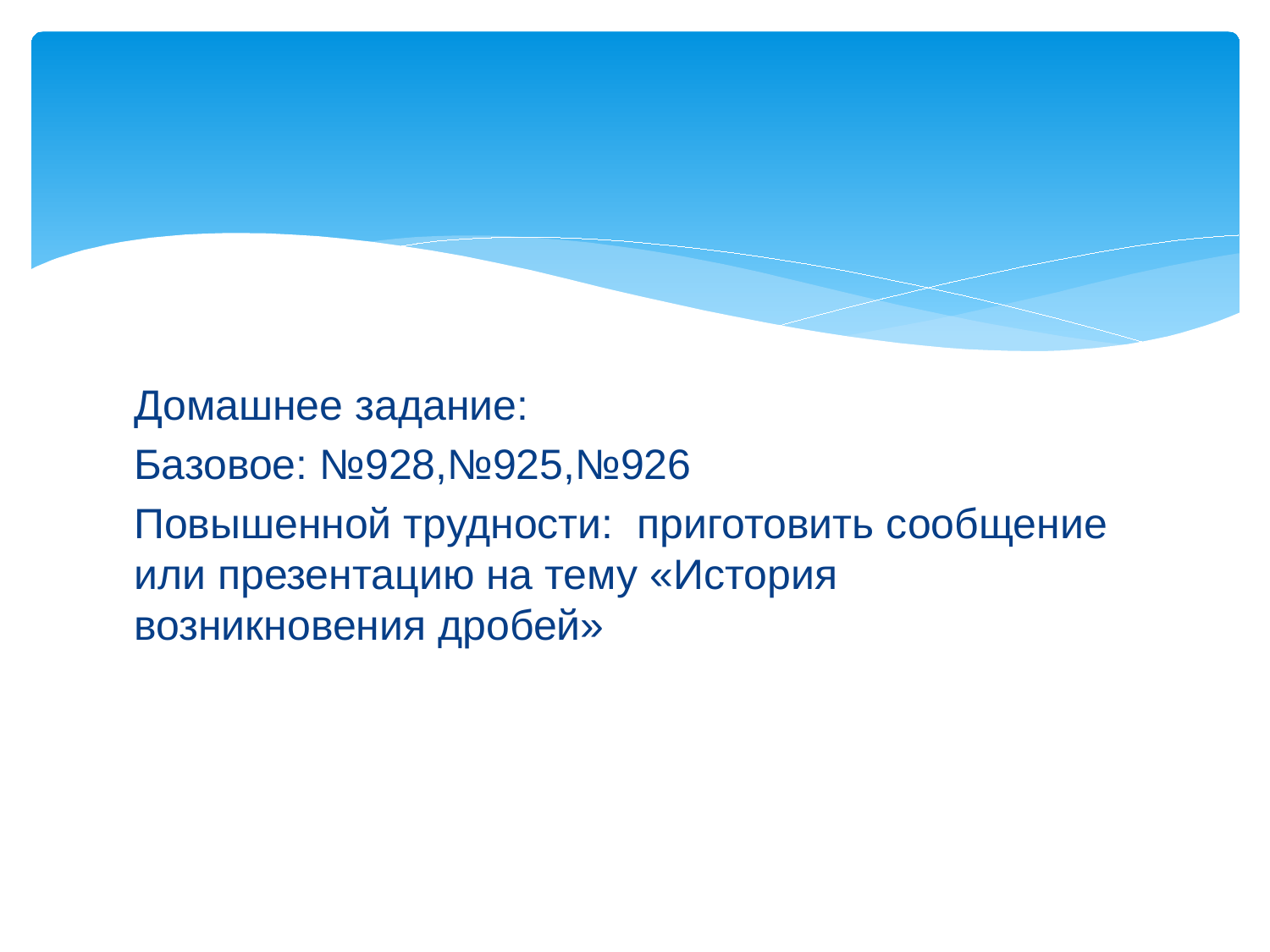

#
Домашнее задание:
Базовое: №928,№925,№926
Повышенной трудности:  приготовить сообщение или презентацию на тему «История возникновения дробей»